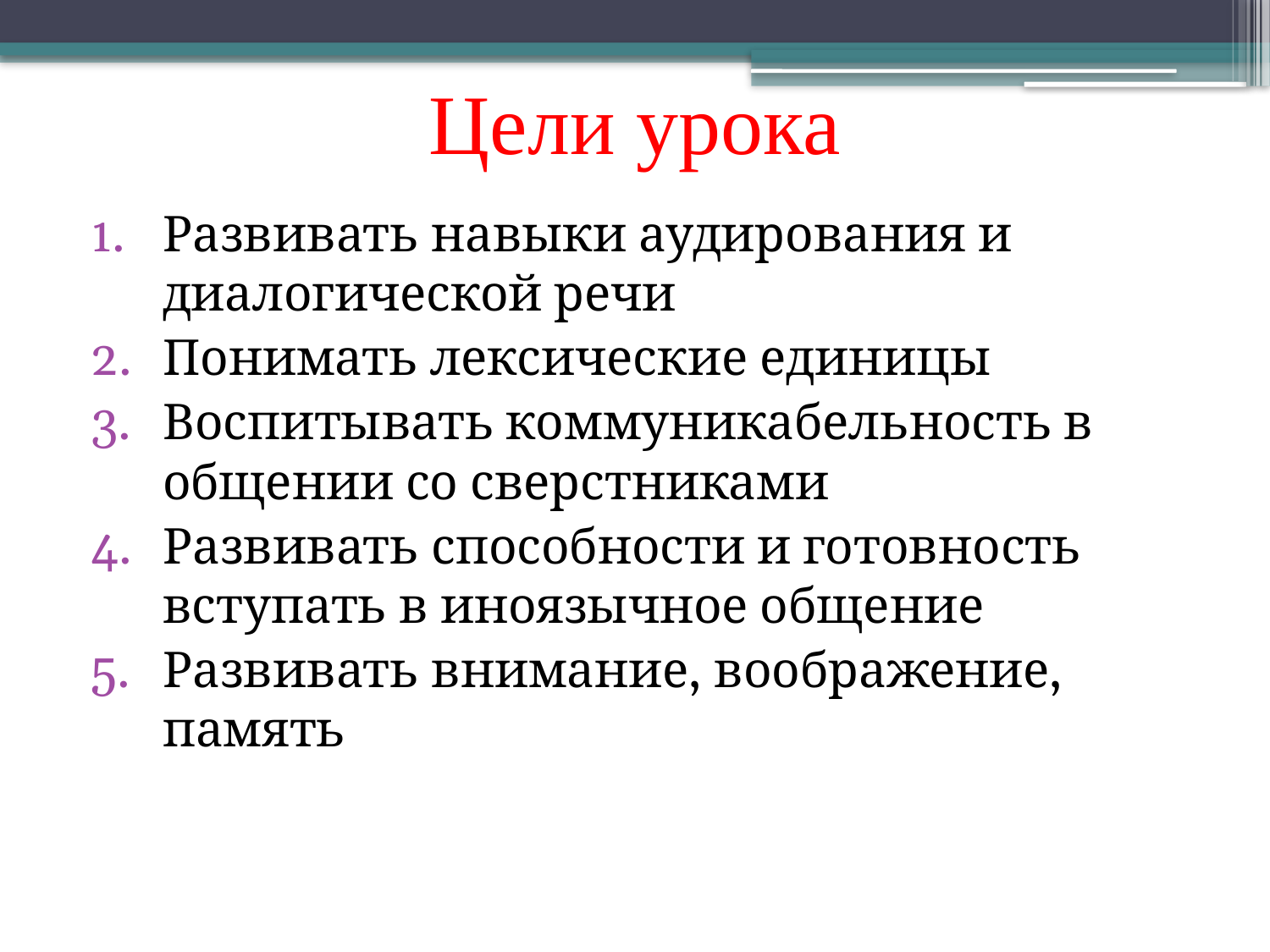

# Цели урока
Развивать навыки аудирования и диалогической речи
Понимать лексические единицы
Воспитывать коммуникабельность в общении со сверстниками
Развивать способности и готовность вступать в иноязычное общение
Развивать внимание, воображение, память